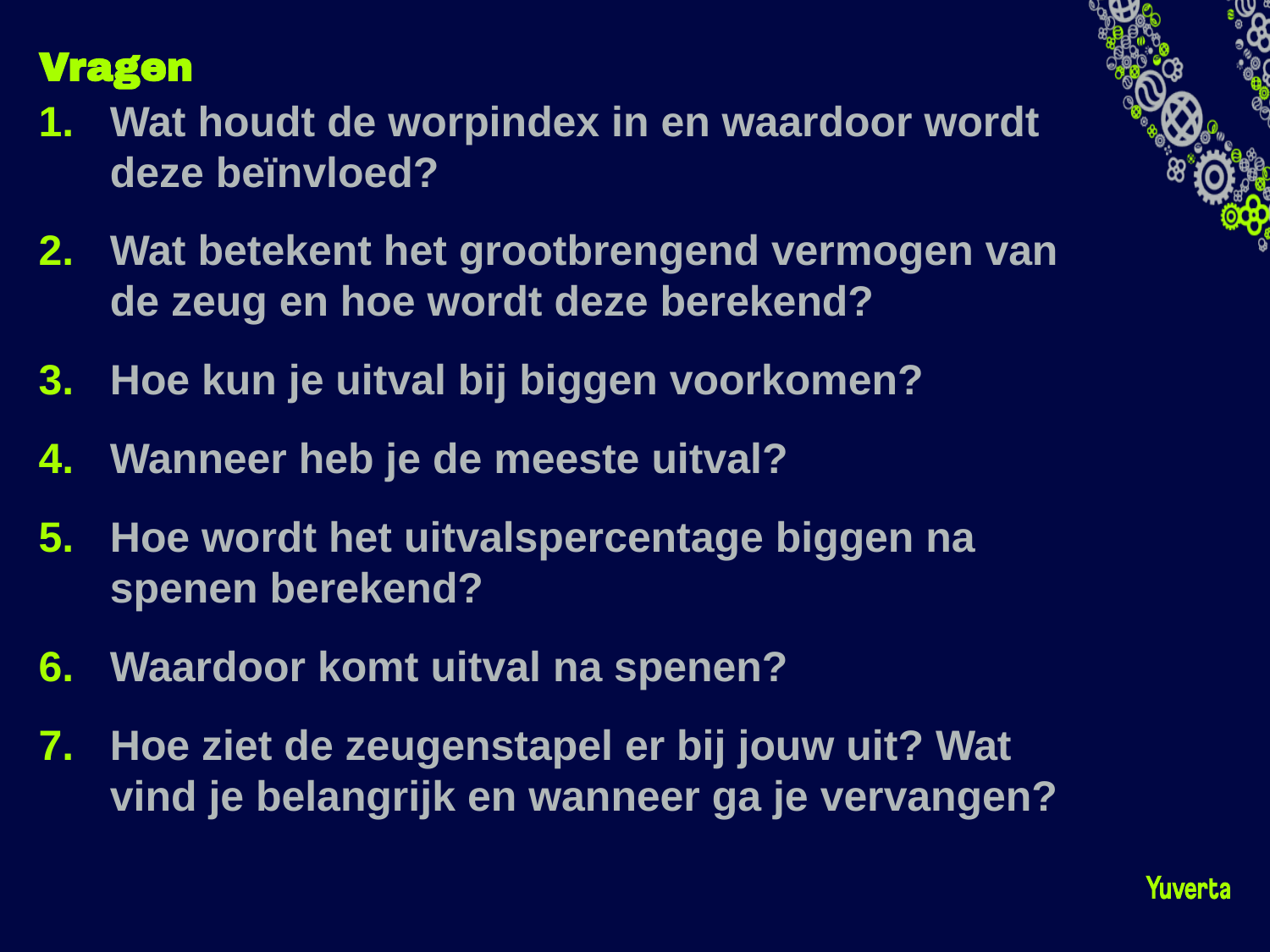

# Vragen
Wat houdt de worpindex in en waardoor wordt deze beïnvloed?
Wat betekent het grootbrengend vermogen van de zeug en hoe wordt deze berekend?
Hoe kun je uitval bij biggen voorkomen?
Wanneer heb je de meeste uitval?
Hoe wordt het uitvalspercentage biggen na spenen berekend?
Waardoor komt uitval na spenen?
Hoe ziet de zeugenstapel er bij jouw uit? Wat vind je belangrijk en wanneer ga je vervangen?